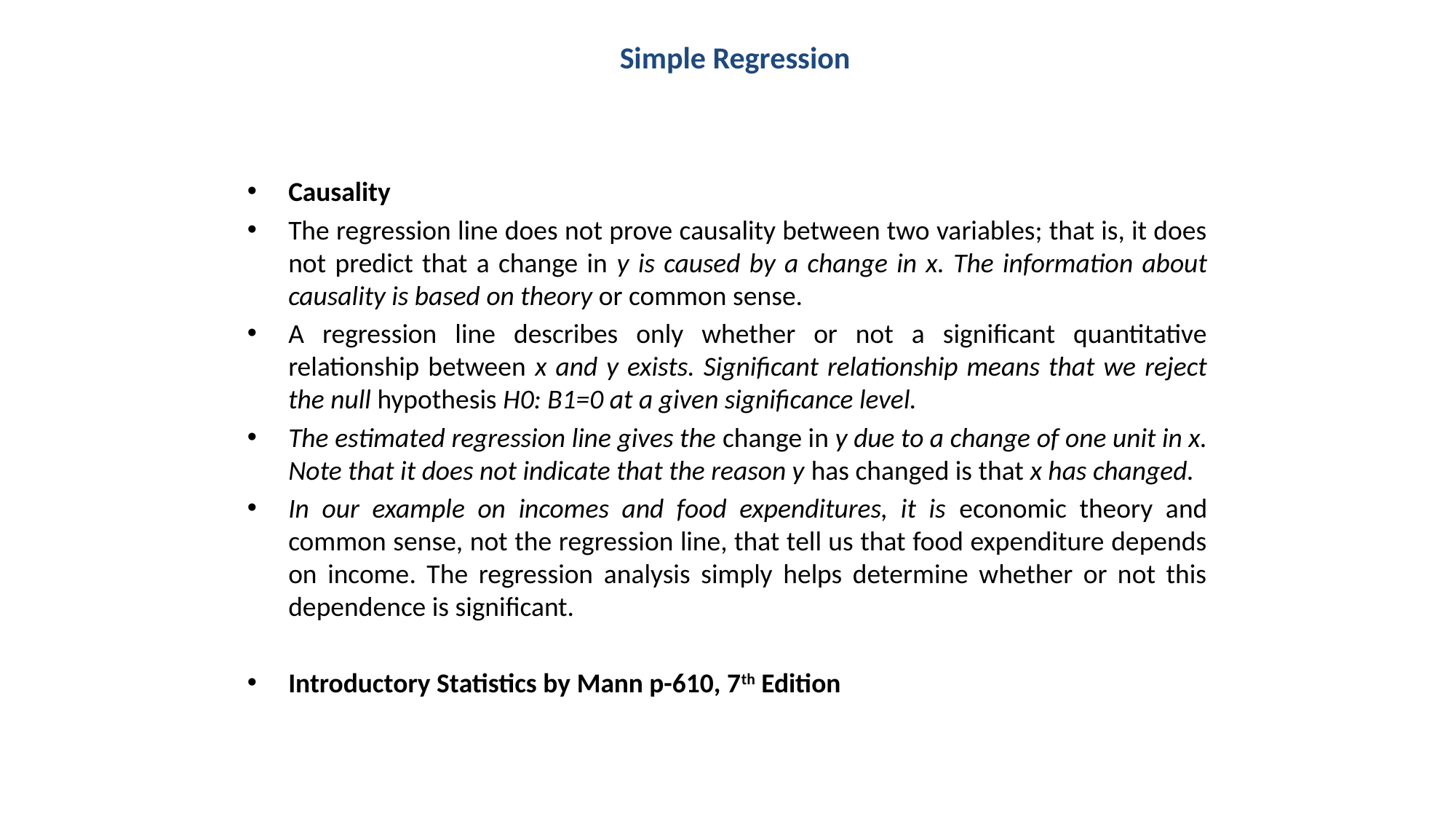

Simple Regression
Causality
The regression line does not prove causality between two variables; that is, it does not predict that a change in y is caused by a change in x. The information about causality is based on theory or common sense.
A regression line describes only whether or not a significant quantitative relationship between x and y exists. Significant relationship means that we reject the null hypothesis H0: B1=0 at a given significance level.
The estimated regression line gives the change in y due to a change of one unit in x. Note that it does not indicate that the reason y has changed is that x has changed.
In our example on incomes and food expenditures, it is economic theory and common sense, not the regression line, that tell us that food expenditure depends on income. The regression analysis simply helps determine whether or not this dependence is significant.

Introductory Statistics by Mann p-610, 7th Edition